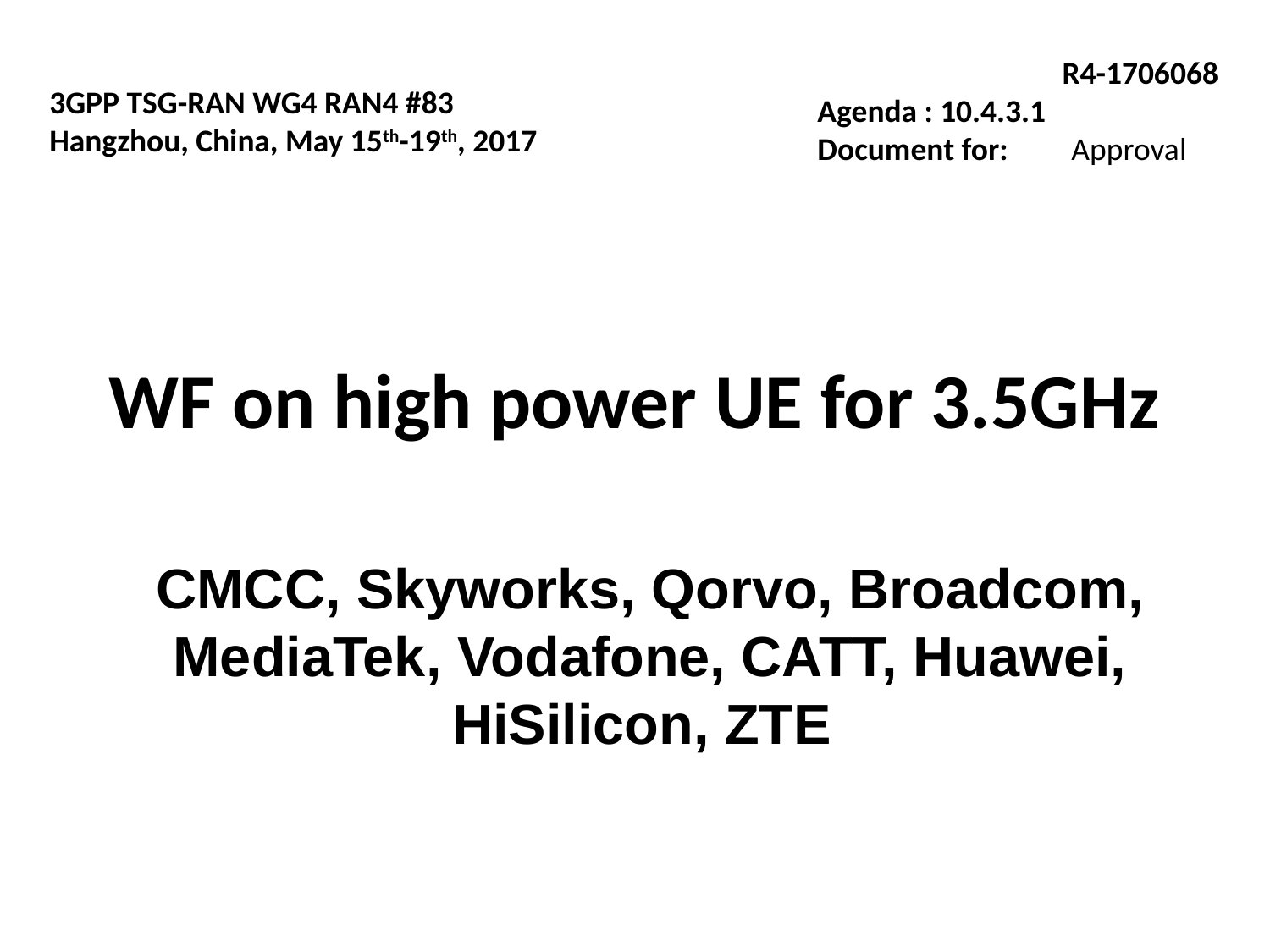

R4-1706068
Agenda : 10.4.3.1
Document for:	Approval
3GPP TSG-RAN WG4 RAN4 #83
Hangzhou, China, May 15th-19th, 2017
# WF on high power UE for 3.5GHz
CMCC, Skyworks, Qorvo, Broadcom, MediaTek, Vodafone, CATT, Huawei, HiSilicon, ZTE